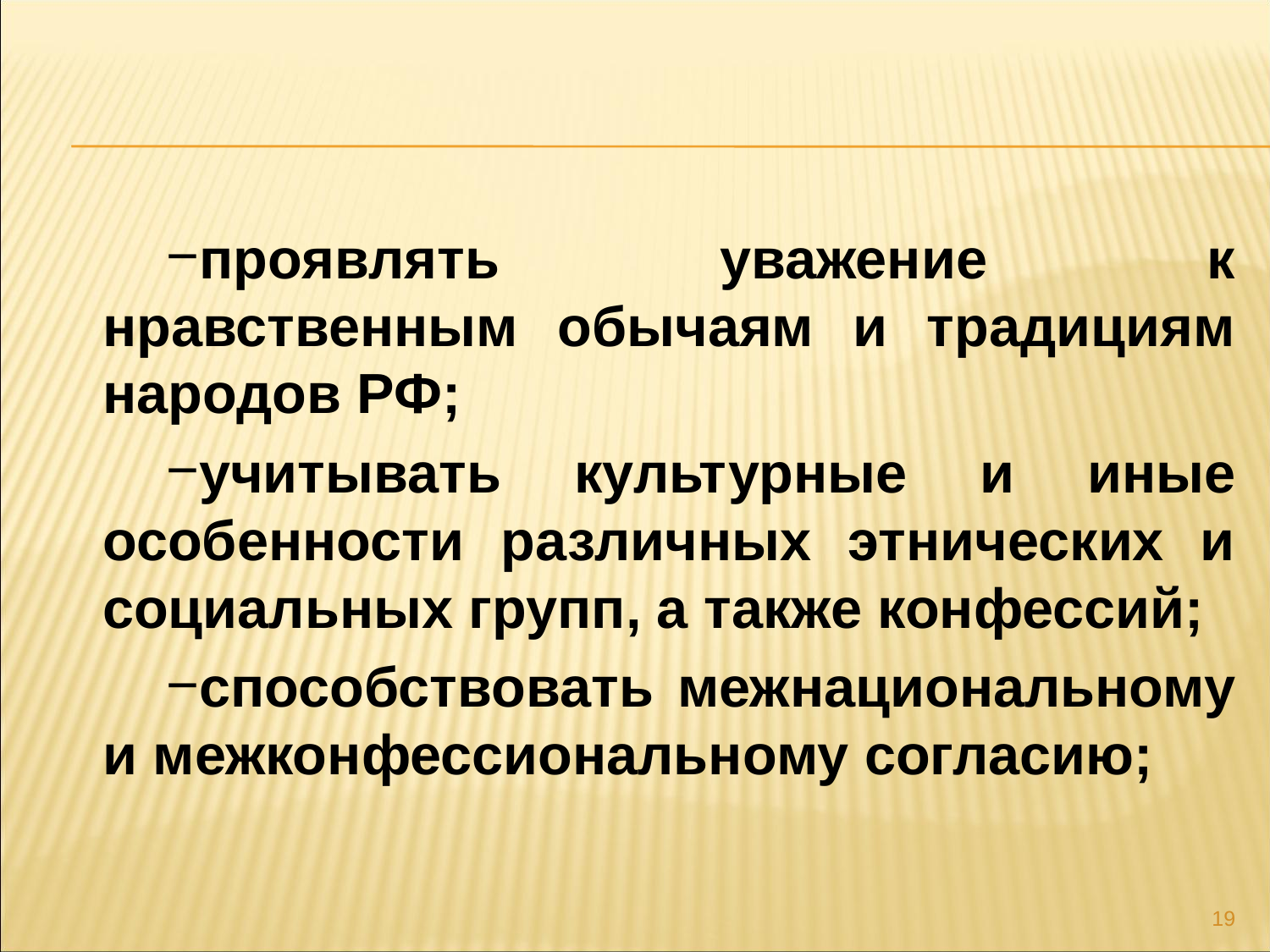

проявлять уважение к нравственным обычаям и традициям народов РФ;
учитывать культурные и иные особенности различных этнических и социальных групп, а также конфессий;
способствовать межнациональному и межконфессиональному согласию;
19